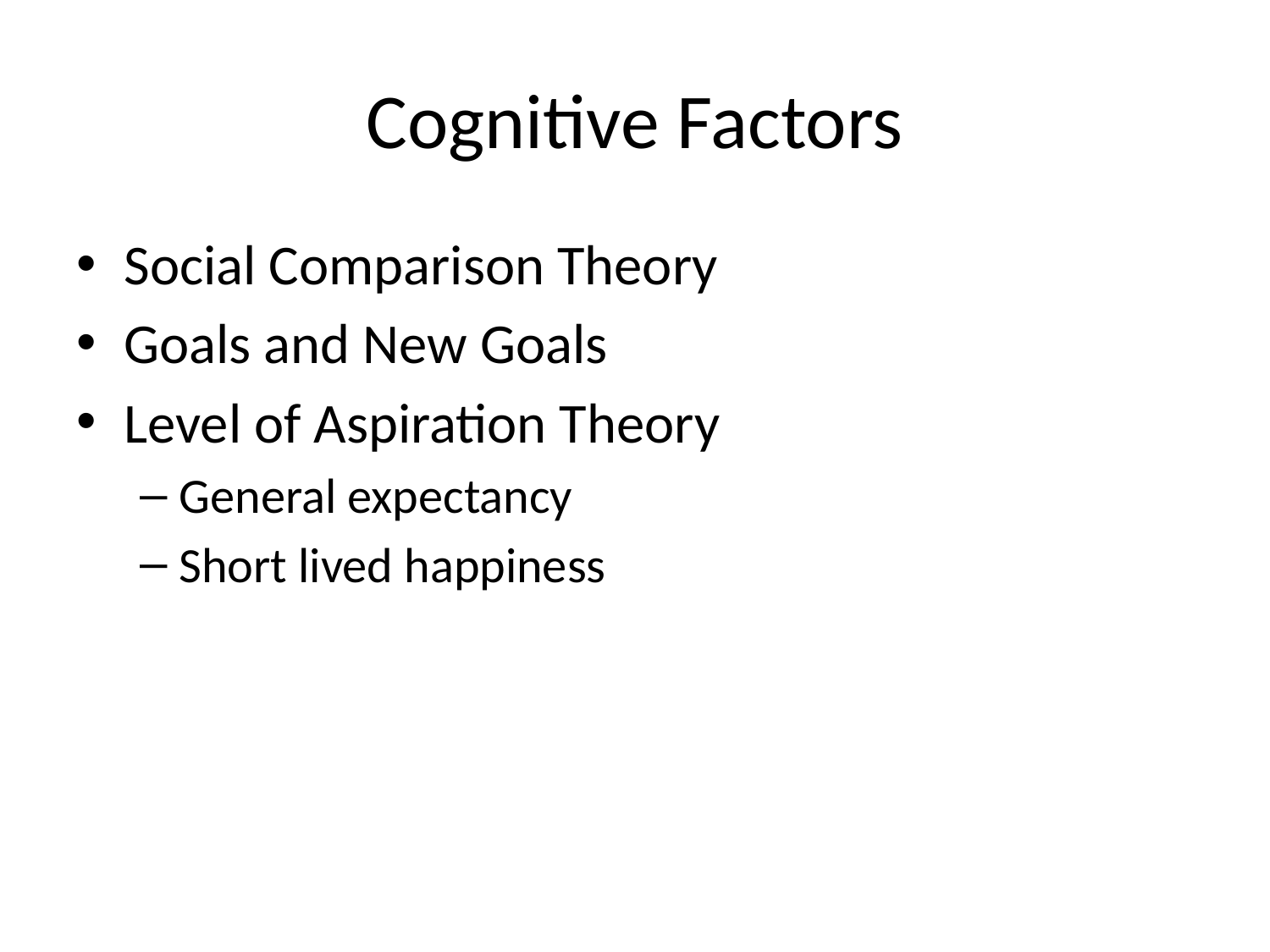

# Cognitive Factors
Social Comparison Theory
Goals and New Goals
Level of Aspiration Theory
General expectancy
Short lived happiness